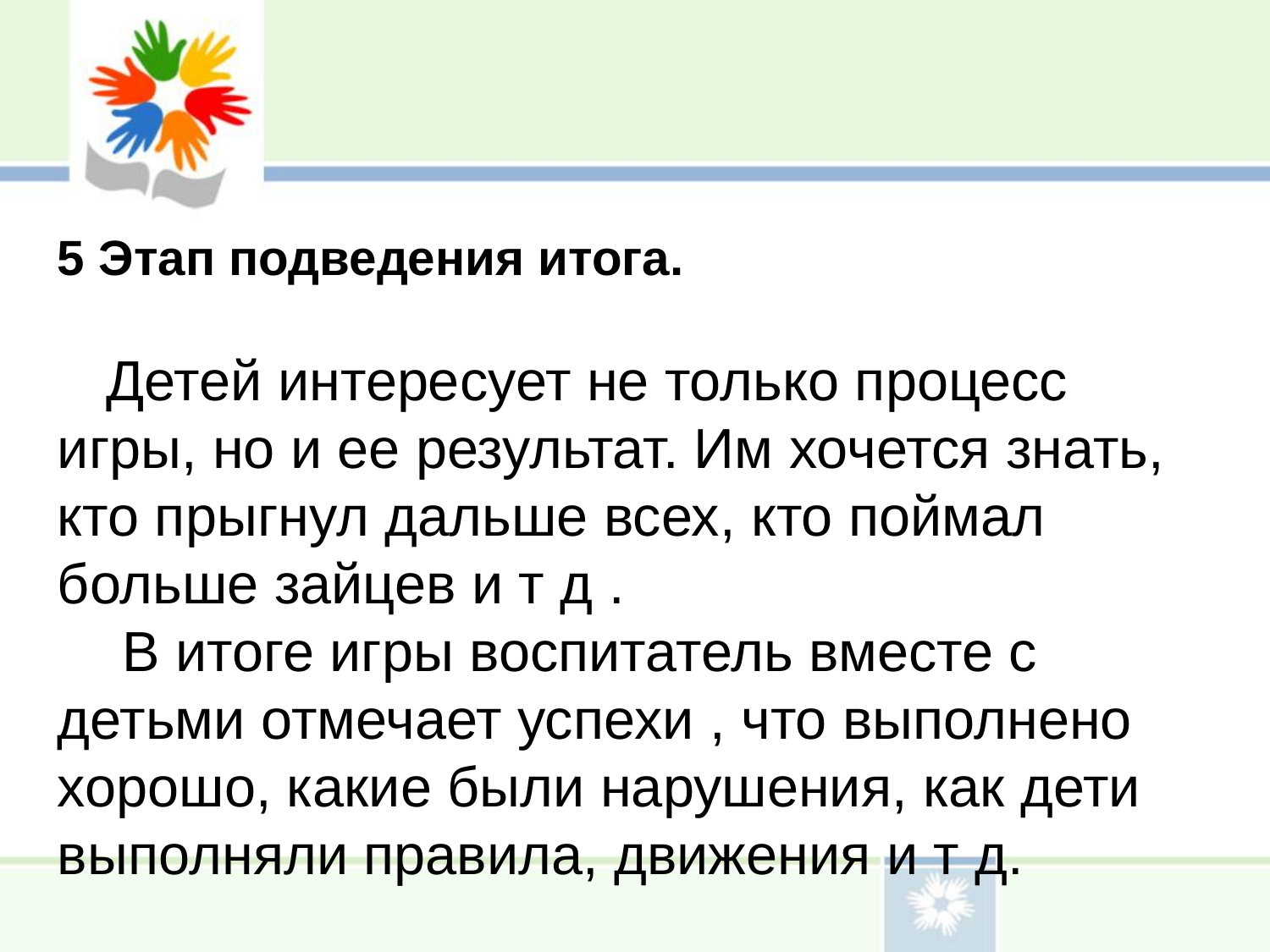

5 Этап подведения итога.

Детей интересует не только процесс игры, но и ее результат. Им хочется знать, кто прыгнул дальше всех, кто поймал больше зайцев и т д .
 В итоге игры воспитатель вместе с детьми отмечает успехи , что выполнено хорошо, какие были нарушения, как дети выполняли правила, движения и т д.